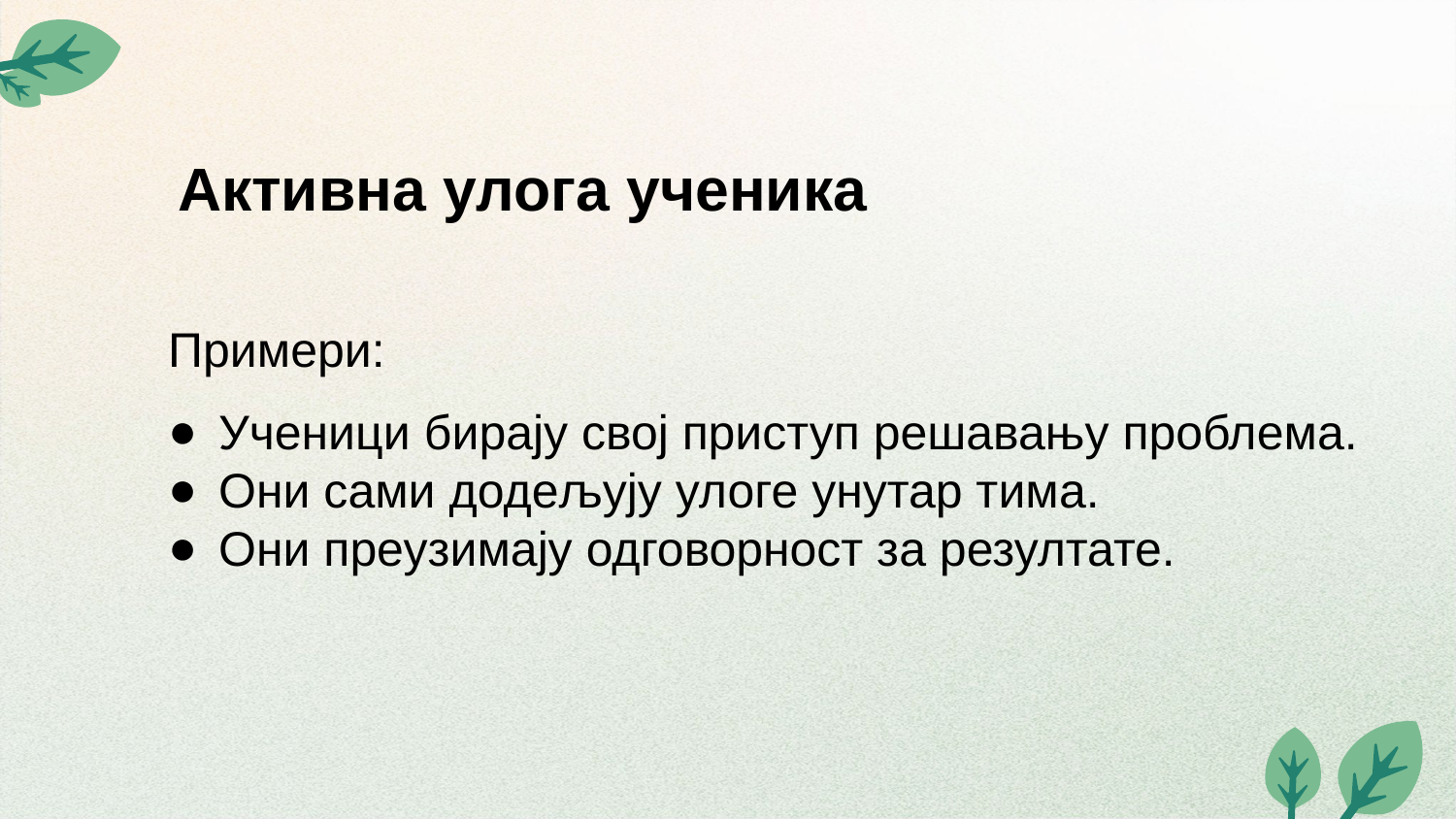

# Активна улога ученика
Примери:

Ученици бирају свој приступ решавању проблема.
Они сами додељују улоге унутар тима.
Они преузимају одговорност за резултате.